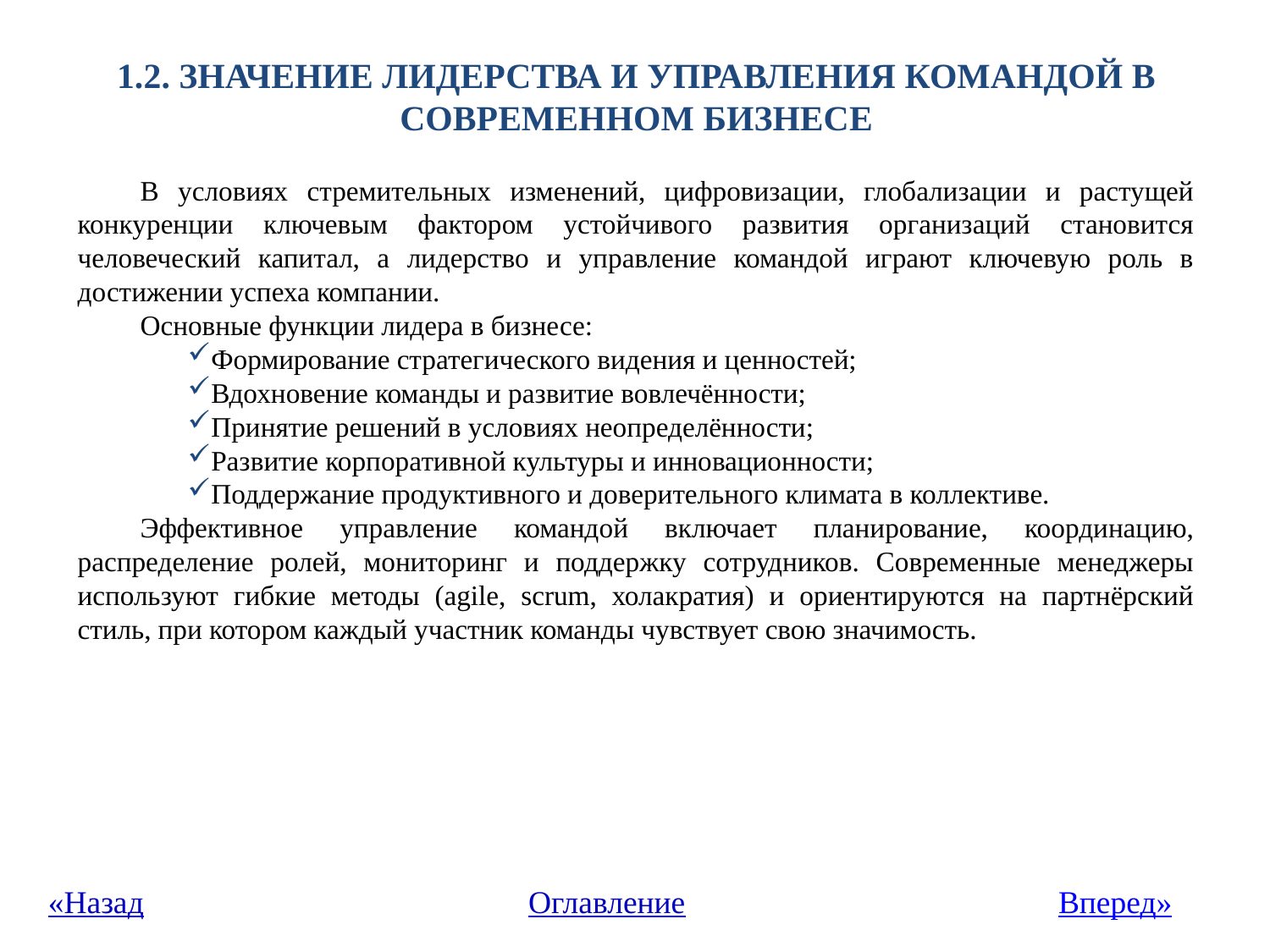

# 1.2. Значение лидерства и управления командой в современном бизнесе
В условиях стремительных изменений, цифровизации, глобализации и растущей конкуренции ключевым фактором устойчивого развития организаций становится человеческий капитал, а лидерство и управление командой играют ключевую роль в достижении успеха компании.
Основные функции лидера в бизнесе:
Формирование стратегического видения и ценностей;
Вдохновение команды и развитие вовлечённости;
Принятие решений в условиях неопределённости;
Развитие корпоративной культуры и инновационности;
Поддержание продуктивного и доверительного климата в коллективе.
Эффективное управление командой включает планирование, координацию, распределение ролей, мониторинг и поддержку сотрудников. Современные менеджеры используют гибкие методы (agile, scrum, холакратия) и ориентируются на партнёрский стиль, при котором каждый участник команды чувствует свою значимость.

«Назад
Оглавление
Вперед»